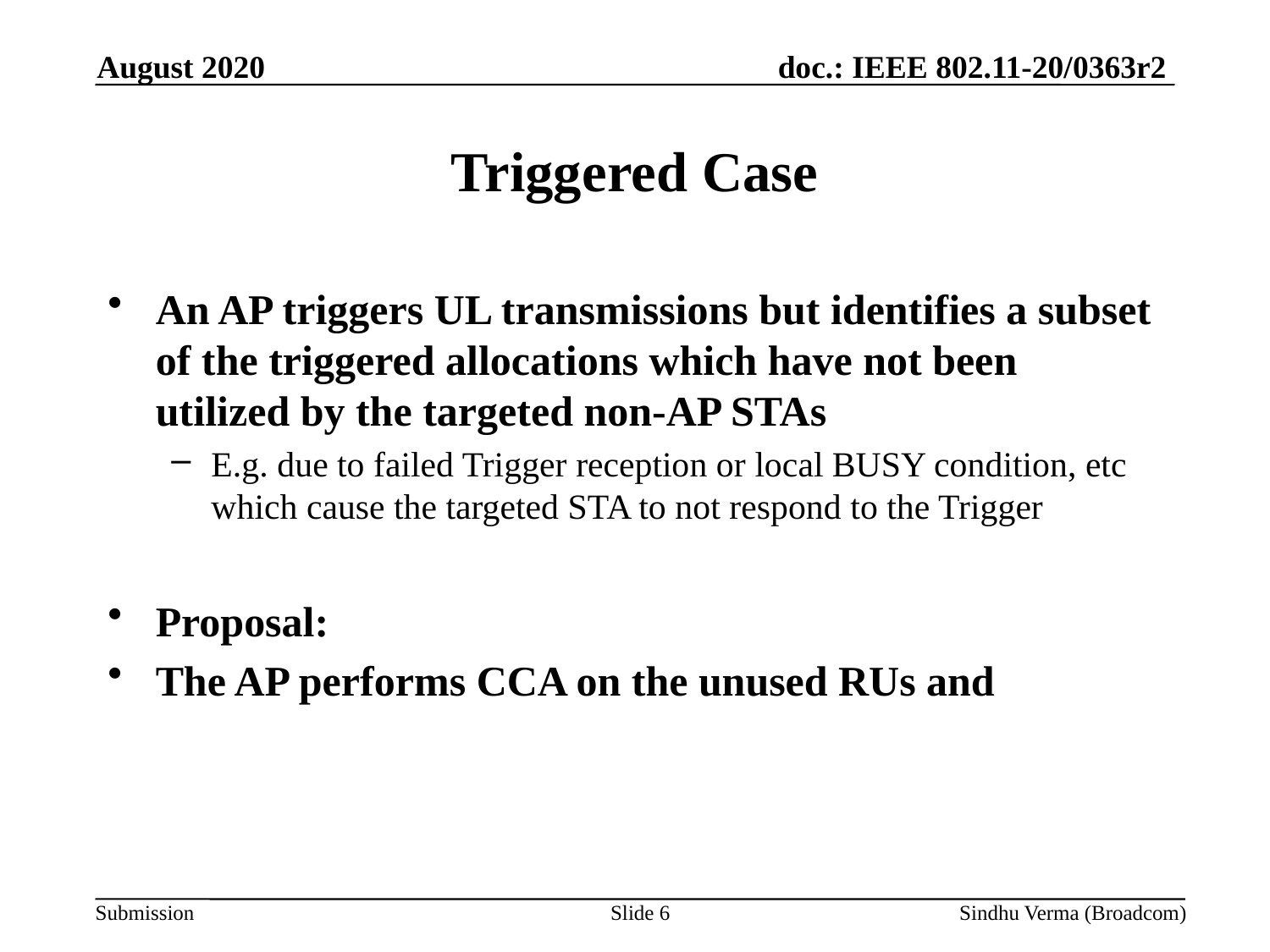

August 2020
# Triggered Case
An AP triggers UL transmissions but identifies a subset of the triggered allocations which have not been utilized by the targeted non-AP STAs
E.g. due to failed Trigger reception or local BUSY condition, etc which cause the targeted STA to not respond to the Trigger

Proposal:
The AP performs CCA on the unused RUs and

Slide 6
Sindhu Verma (Broadcom)